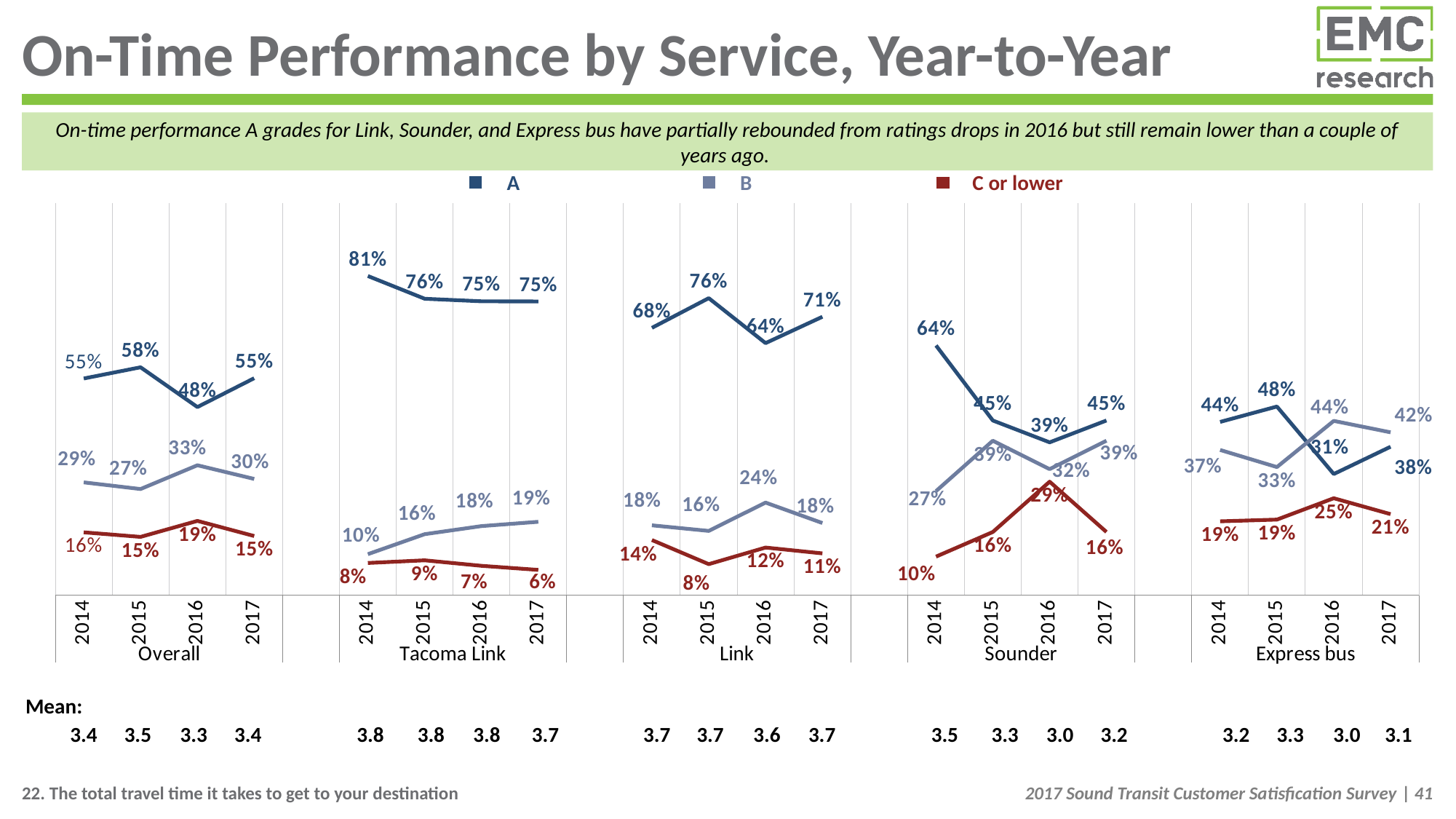

# On-Time Performance by Service, Year-to-Year
On-time performance A grades for Link, Sounder, and Express bus have partially rebounded from ratings drops in 2016 but still remain lower than a couple of years ago.
C or lower
B
A

### Chart

| Category | A | B | C or lower/DK |
|---|---|---|---|
| 2014 | 0.5522577293553296 | 0.2874991634197578 | 0.16024310722489696 |
| 2015 | 0.5808358011757948 | 0.27057873797465315 | 0.14858546084955399 |
| 2016 | 0.47957867464911147 | 0.33104811158200415 | 0.18937321376889701 |
| 2017 | 0.5529817072973667 | 0.2962394047027136 | 0.15077888799990483 |
|  | None | None | None |
| 2014 | 0.813432835820895 | 0.10447761194029813 | 0.08208955223880568 |
| 2015 | 0.7555555555555551 | 0.15555555555555525 | 0.08888888888888875 |
| 2016 | 0.7490295644324074 | 0.17613405551794167 | 0.07483638004965017 |
| 2017 | 0.7485746830069995 | 0.1870471634918727 | 0.06437815350112834 |
|  | None | None | None |
| 2014 | 0.6813206087180796 | 0.17805634367924753 | 0.14062304760267064 |
| 2015 | 0.7570363747238763 | 0.1638499659395722 | 0.07911365933654978 |
| 2016 | 0.6424640653085996 | 0.23607420243542104 | 0.1214617322559792 |
| 2017 | 0.7096342446280061 | 0.183861518026321 | 0.1065042373456745 |
|  | None | None | None |
| 2014 | 0.6364423382465905 | 0.26528334838753226 | 0.0982743133658771 |
| 2015 | 0.44520278646094075 | 0.3937229817037134 | 0.16107423183534803 |
| 2016 | 0.38950639240917617 | 0.321212440059863 | 0.2892811675309671 |
| 2017 | 0.44520278646094075 | 0.3937229817037134 | 0.16107423183534803 |
|  | None | None | None |
| 2014 | 0.44159299731513735 | 0.3701837235312725 | 0.1882232791535928 |
| 2015 | 0.4808356596024136 | 0.3265141747640861 | 0.19265016563349985 |
| 2016 | 0.30873357802861356 | 0.44413485528749996 | 0.24713156668388797 |
| 2017 | 0.3784013362673916 | 0.41504702925943987 | 0.20655163447316846 |
Mean:
|  | 3.4 | 3.5 | 3.3 | 3.4 |  | 3.8 | 3.8 | 3.8 | 3.7 |  | 3.7 | 3.7 | 3.6 | 3.7 |  | 3.5 | 3.3 | 3.0 | 3.2 |  | 3.2 | 3.3 | 3.0 | 3.1 |
| --- | --- | --- | --- | --- | --- | --- | --- | --- | --- | --- | --- | --- | --- | --- | --- | --- | --- | --- | --- | --- | --- | --- | --- | --- |
22. The total travel time it takes to get to your destination